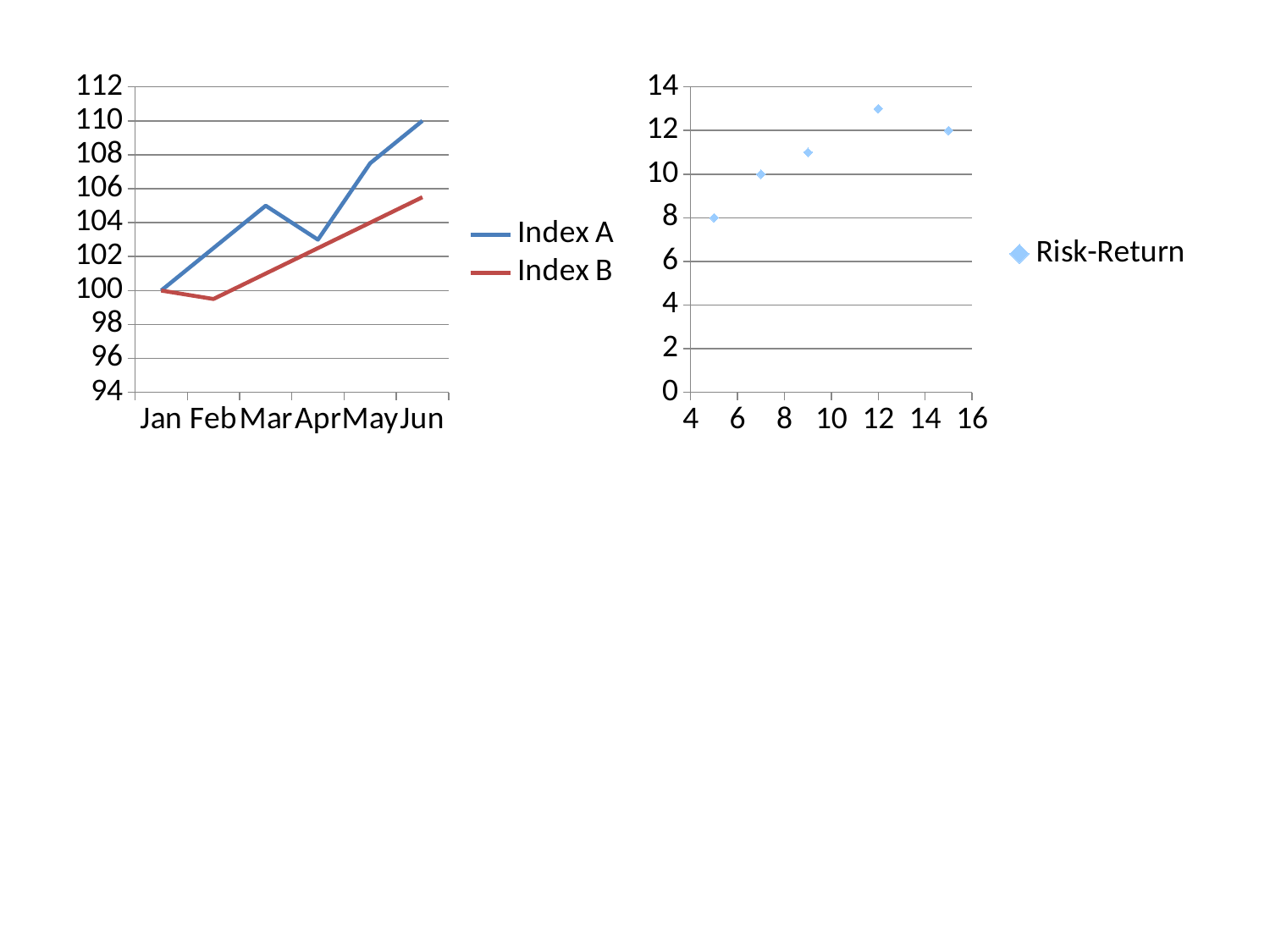

### Chart

| Category | Index A | Index B |
|---|---|---|
| Jan | 100.0 | 100.0 |
| Feb | 102.5 | 99.5 |
| Mar | 105.0 | 101.0 |
| Apr | 103.0 | 102.5 |
| May | 107.5 | 104.0 |
| Jun | 110.0 | 105.5 |

### Chart

| Category | Risk-Return |
|---|---|